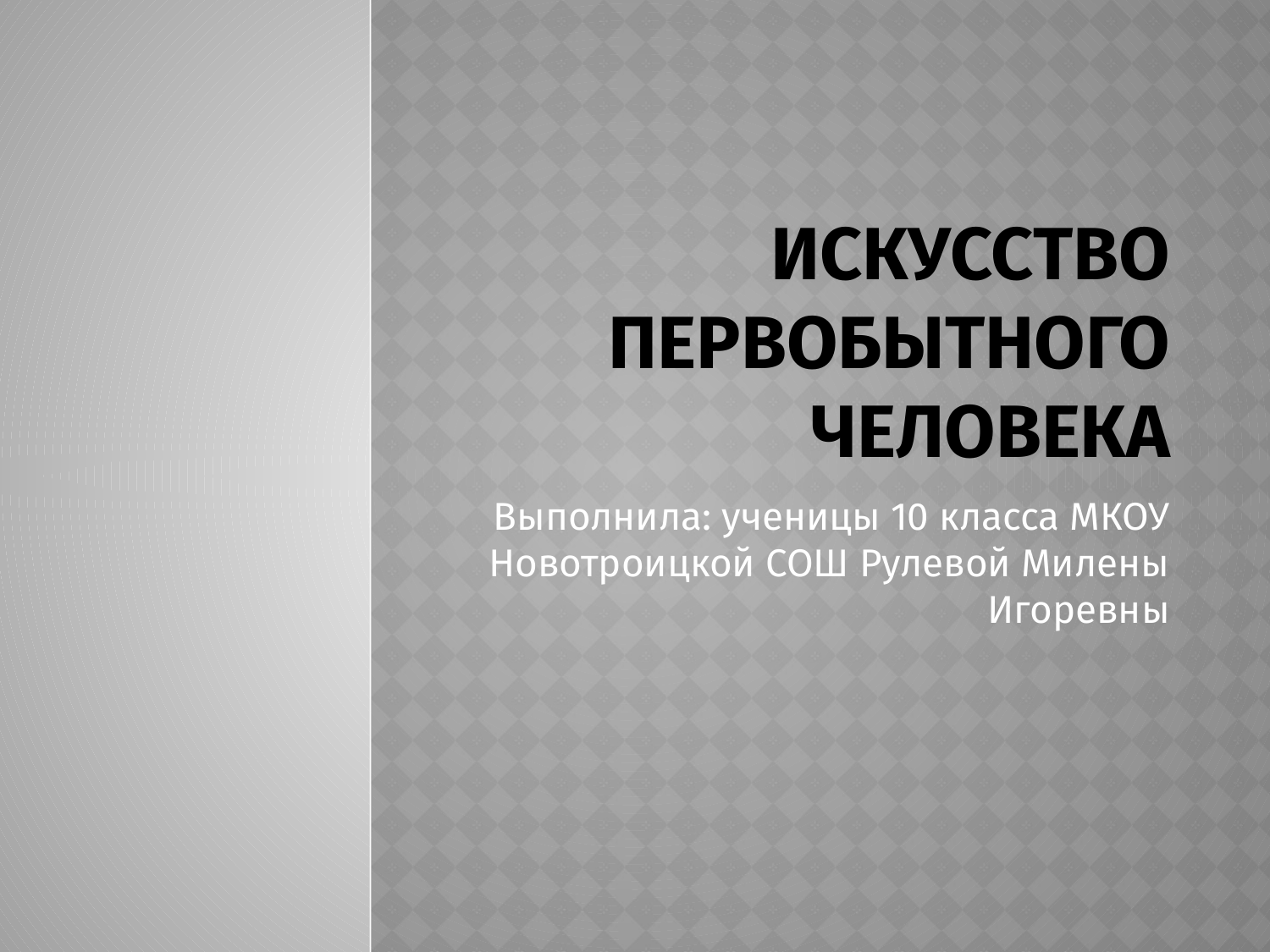

# Искусство первобытного человека
Выполнила: ученицы 10 класса МКОУ Новотроицкой СОШ Рулевой Милены Игоревны